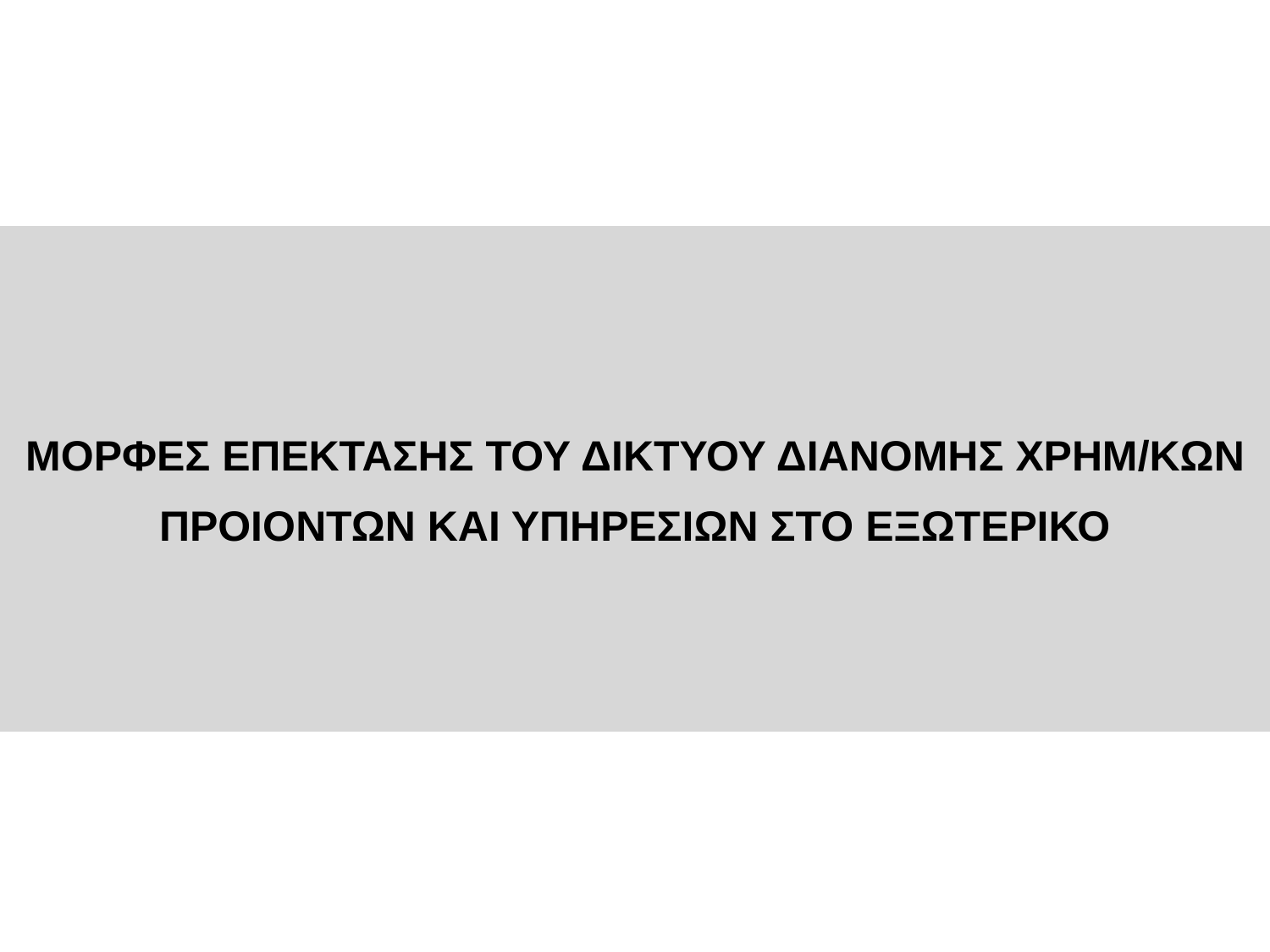

ΜΟΡΦΕΣ ΕΠΕΚΤΑΣΗΣ ΤΟΥ ΔΙΚΤΥΟΥ ΔΙΑΝΟΜΗΣ ΧΡΗΜ/ΚΩΝ ΠΡΟΙΟΝΤΩΝ ΚΑΙ ΥΠΗΡΕΣΙΩΝ ΣΤΟ ΕΞΩΤΕΡΙΚΟ